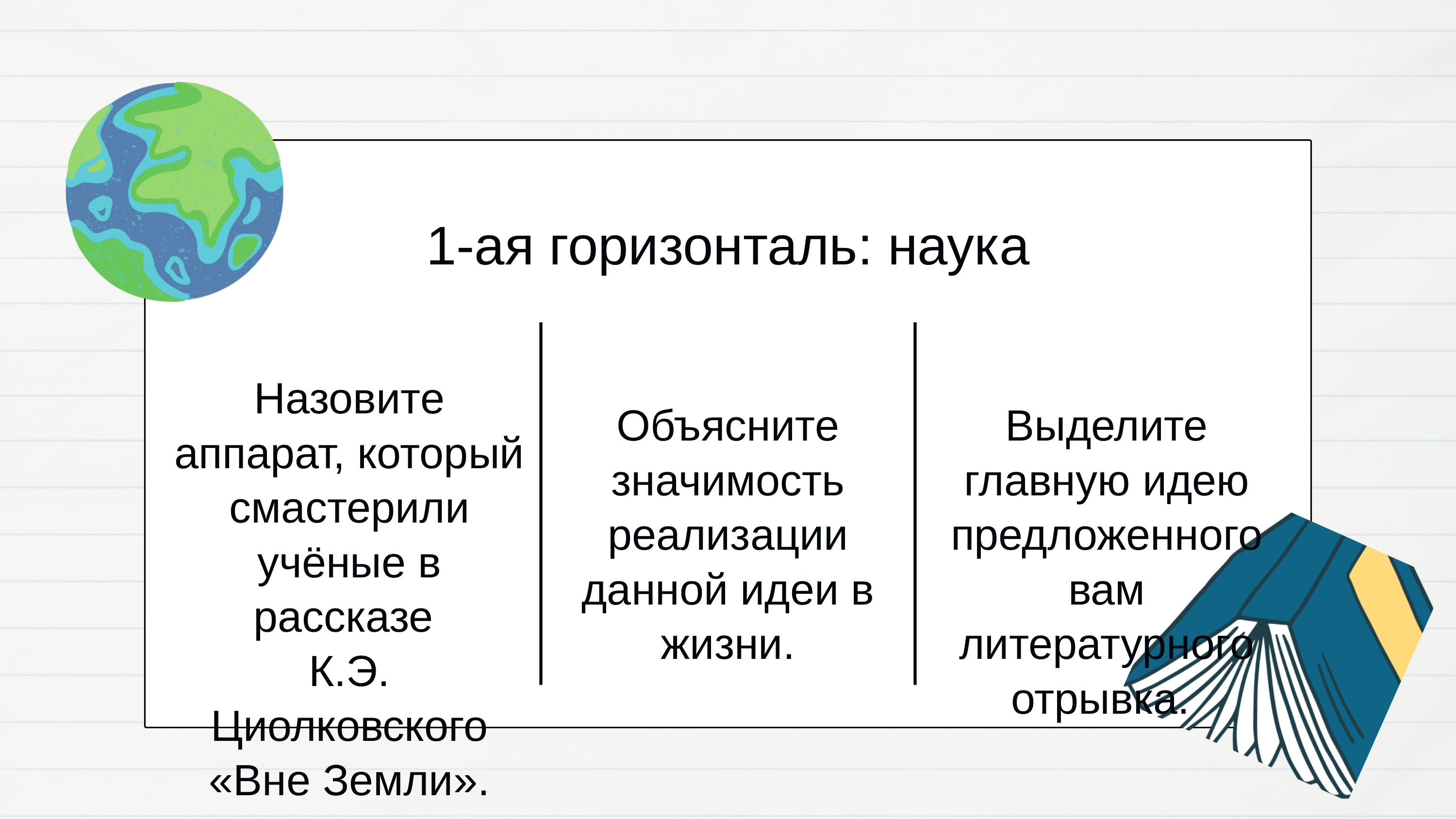

1-ая горизонталь: наука

Назовите аппарат, который смастерили учёные в рассказе
К.Э. Циолковского «Вне Земли».
Объясните значимость реализации данной идеи в жизни.

Выделите главную идею предложенного вам литературного отрывка.